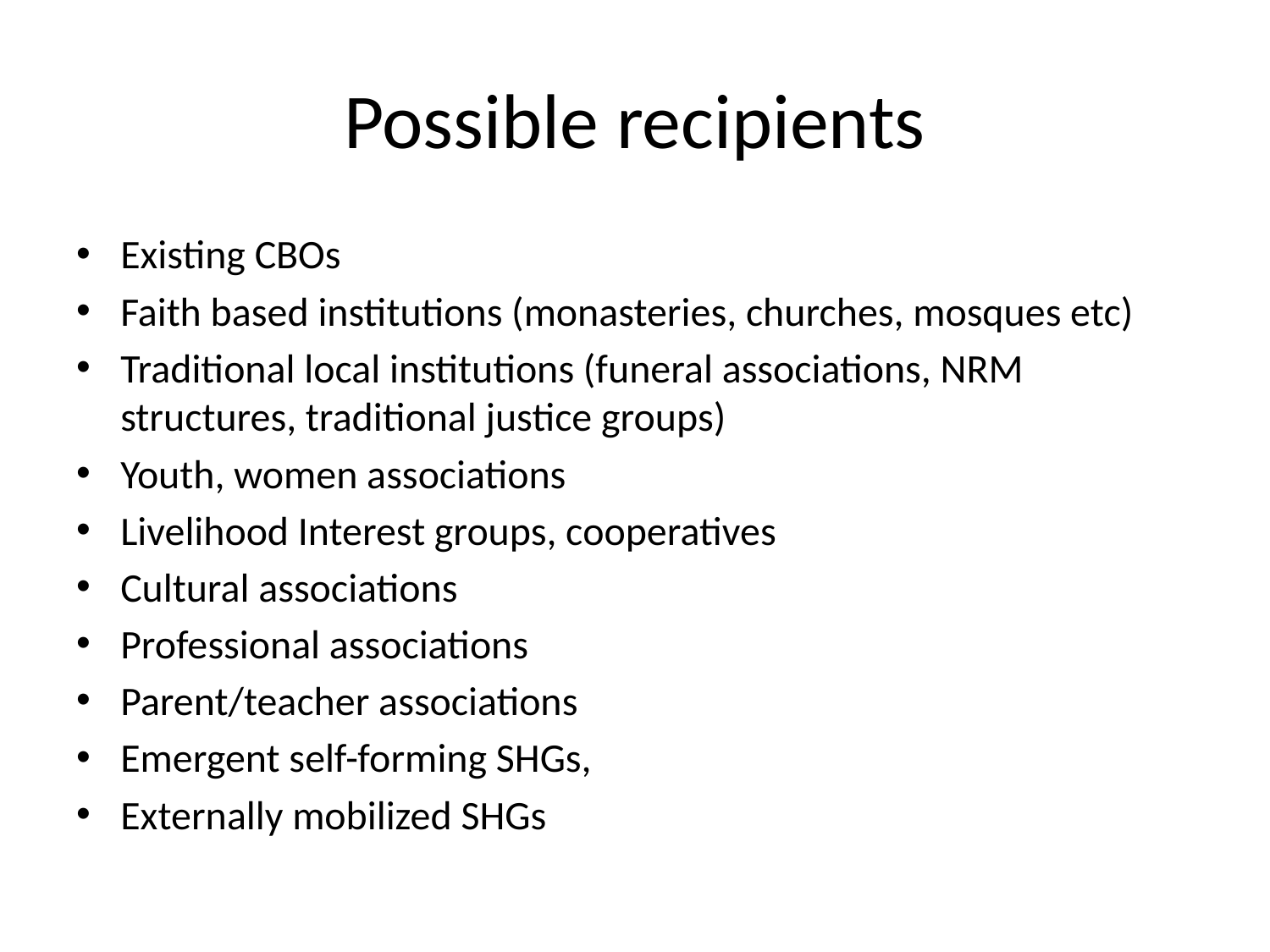

# Possible recipients
Existing CBOs
Faith based institutions (monasteries, churches, mosques etc)
Traditional local institutions (funeral associations, NRM structures, traditional justice groups)
Youth, women associations
Livelihood Interest groups, cooperatives
Cultural associations
Professional associations
Parent/teacher associations
Emergent self-forming SHGs,
Externally mobilized SHGs